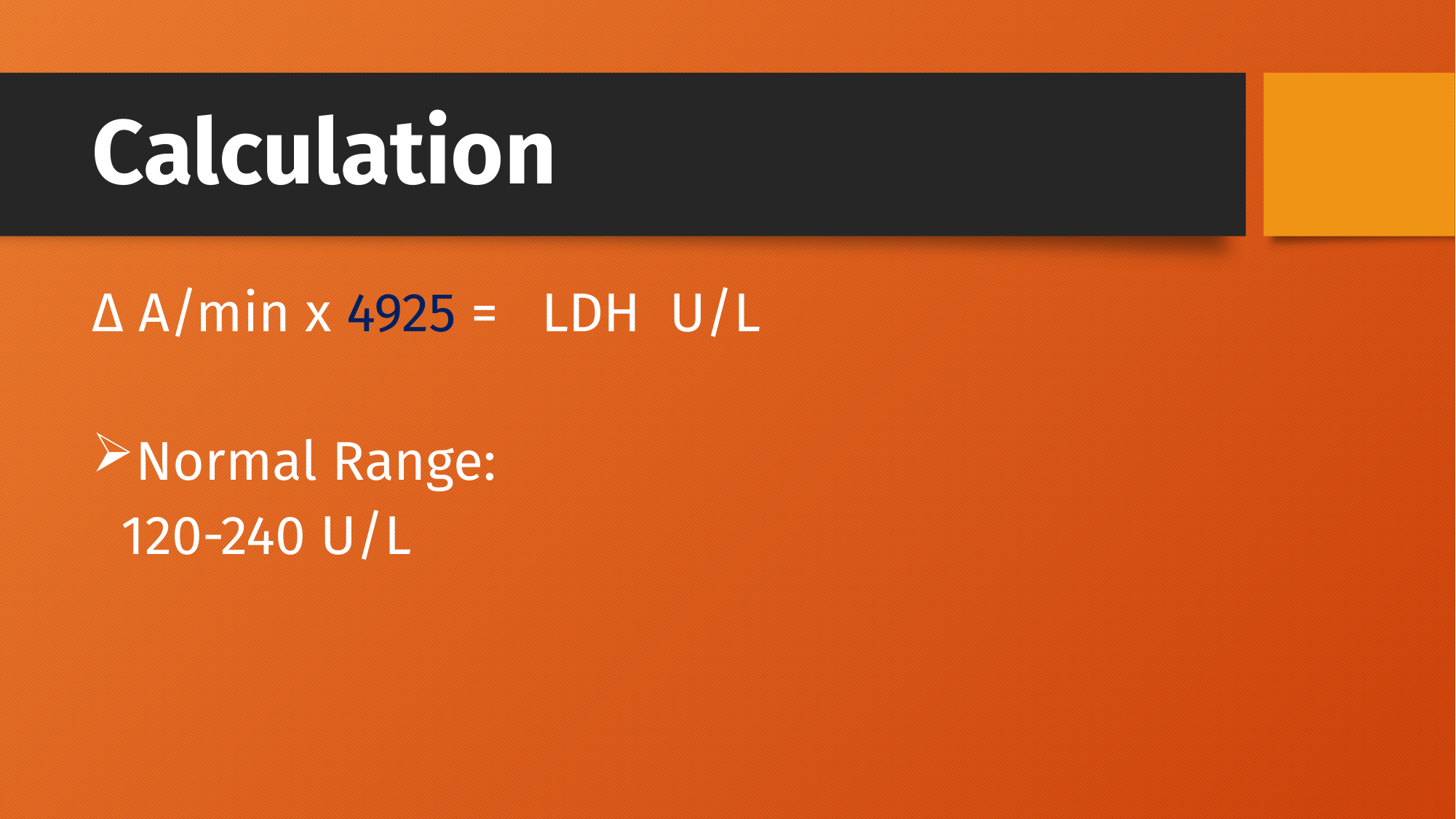

# Calculation
∆ A/min x 4925 =   LDH  U/L

Normal Range:
  120-240 U/L